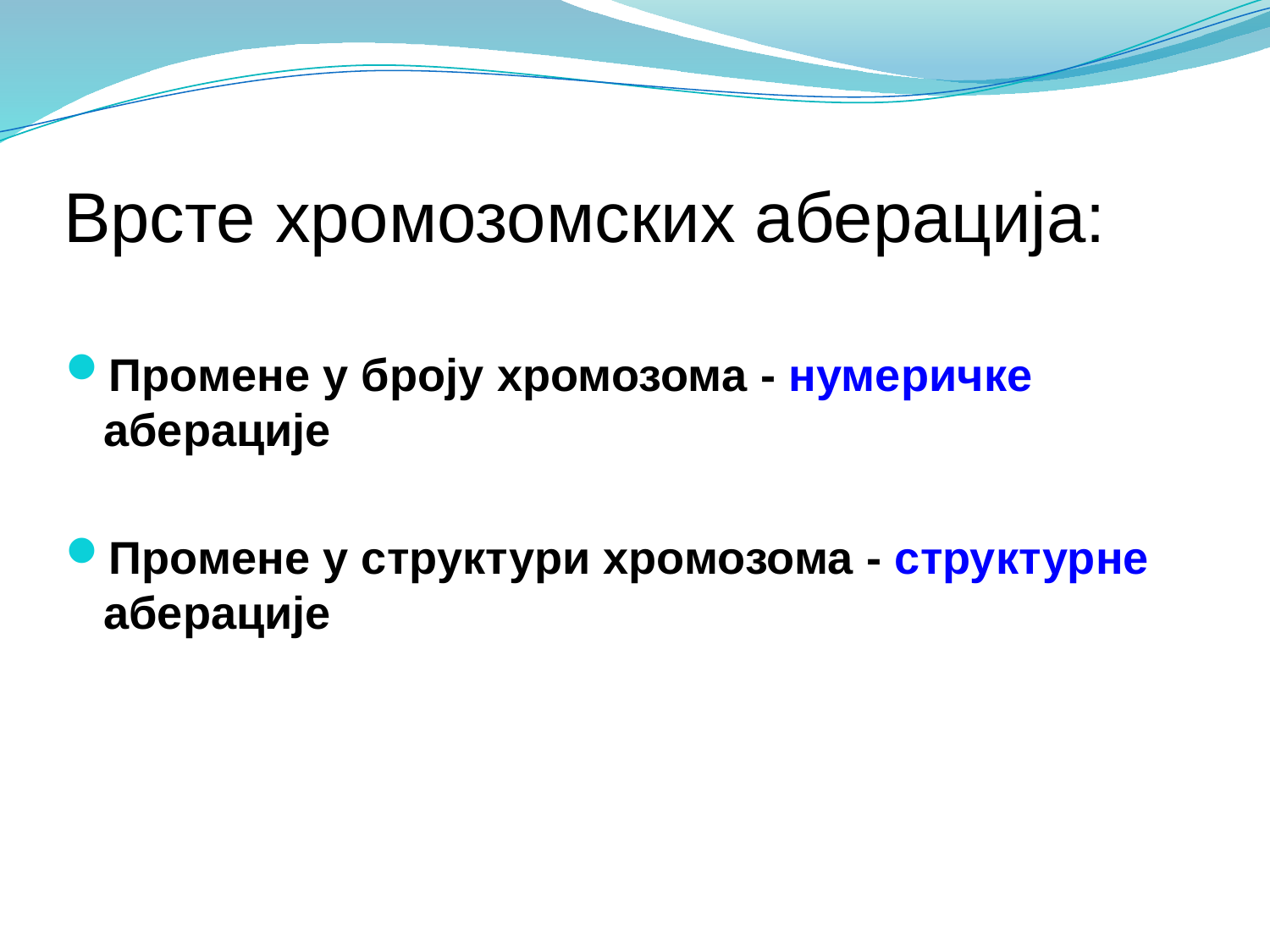

# Врсте хромозомских аберација:

Промене у броју хромозома - нумеричке аберације

Промене у структури хромозома - структурне аберације